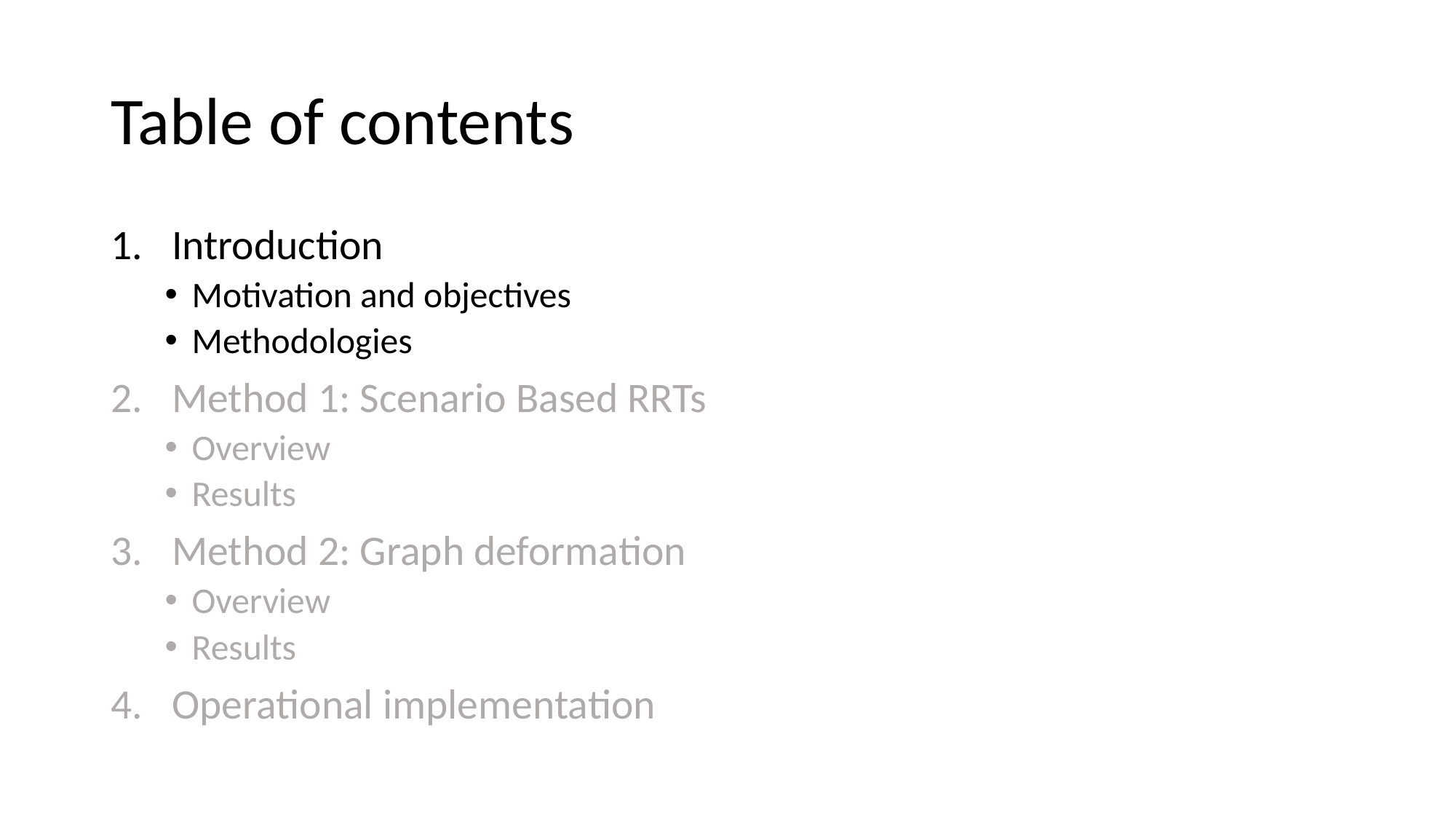

# Table of contents
Introduction
Motivation and objectives
Methodologies
Method 1: Scenario Based RRTs
Overview
Results
Method 2: Graph deformation
Overview
Results
Operational implementation